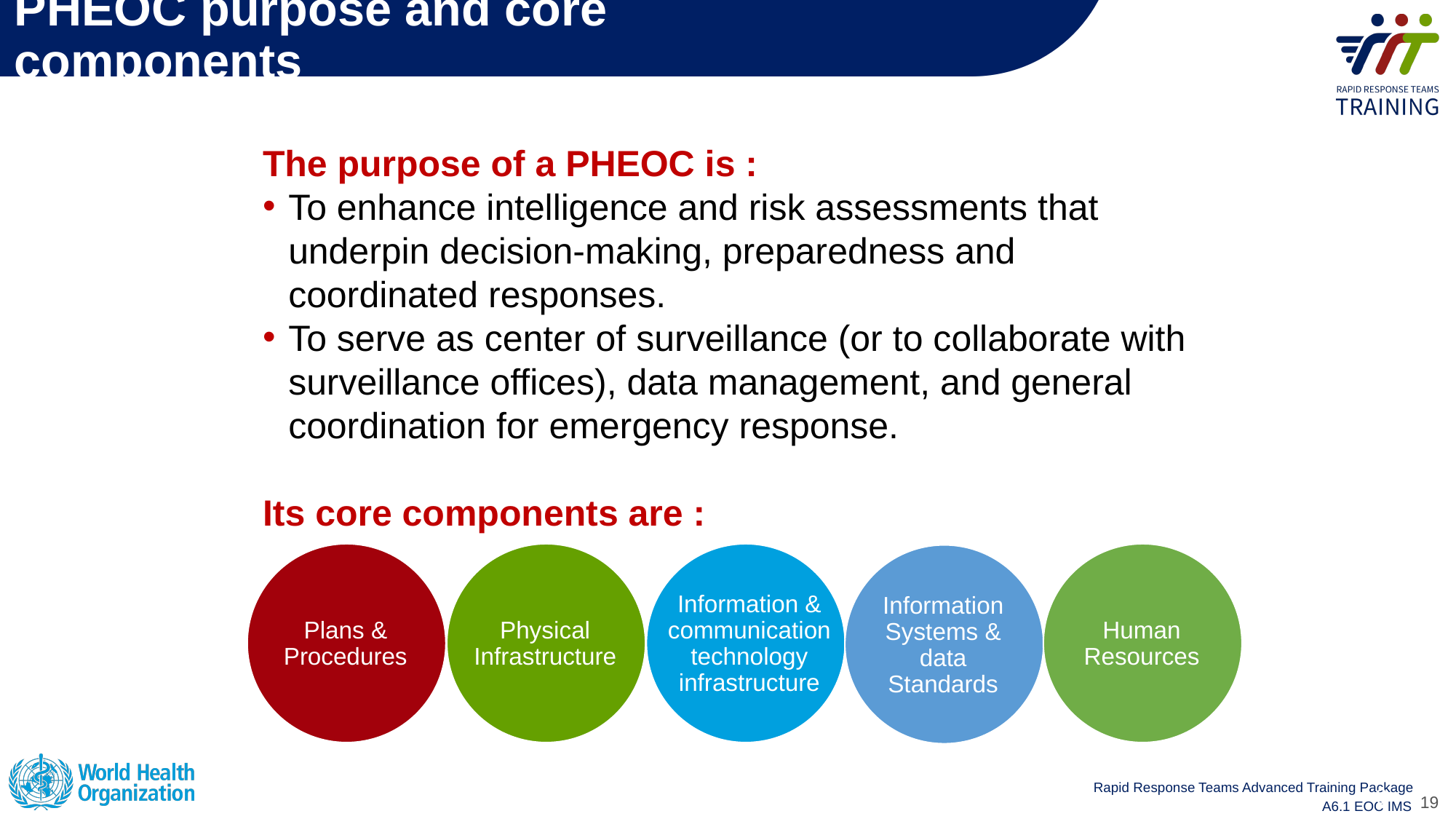

PHEOC purpose and core components
The purpose of a PHEOC is :
To enhance intelligence and risk assessments that underpin decision-making, preparedness and coordinated responses.
To serve as center of surveillance (or to collaborate with surveillance offices), data management, and general coordination for emergency response.
Its core components are :

Plans & Procedures

Physical Infrastructure

Information & communication technology infrastructure

Human Resources

Information Systems & data Standards
19